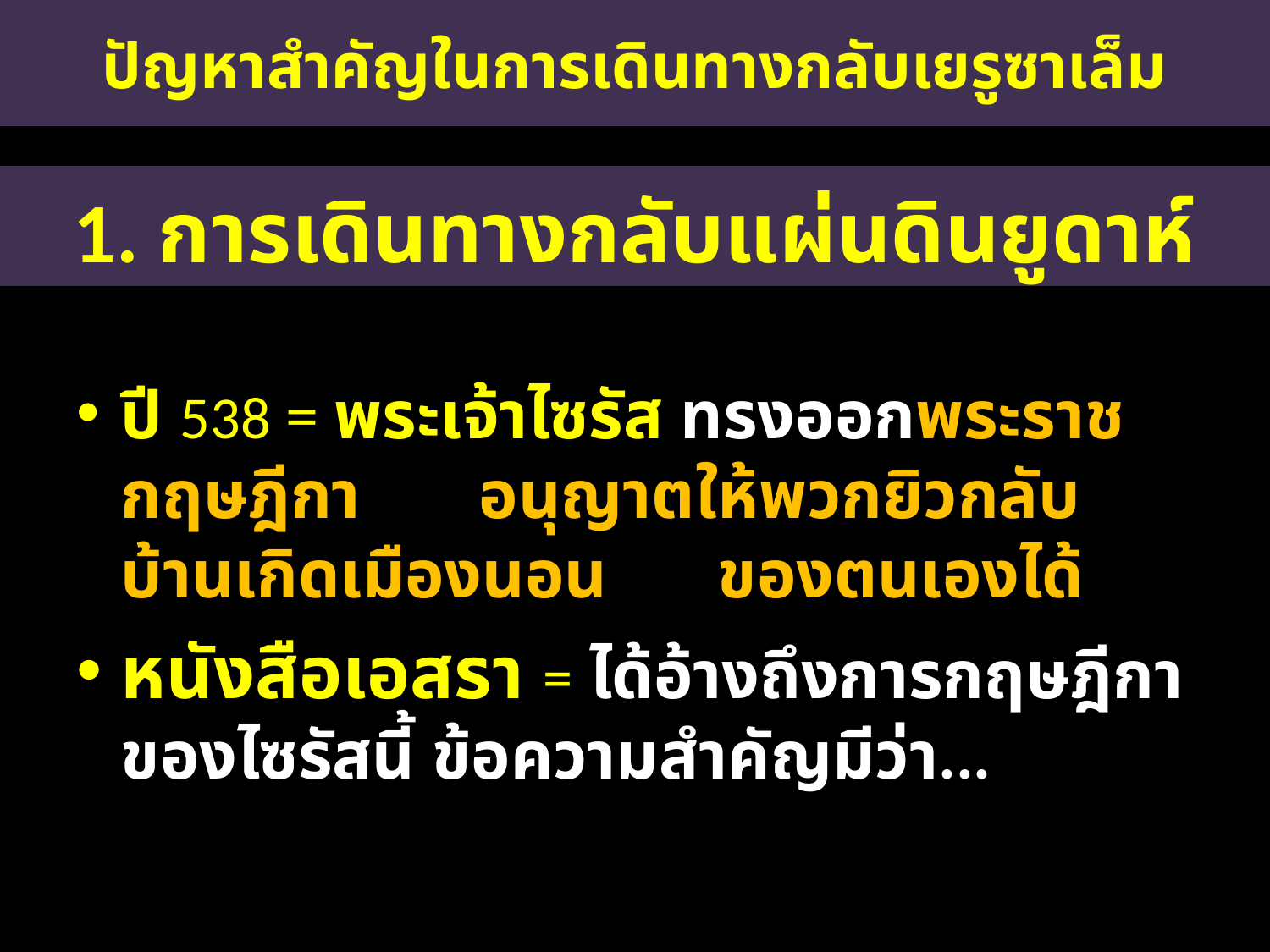

# ปัญหาสำคัญในการเดินทางกลับเยรูซาเล็ม
1. การเดินทางกลับแผ่นดินยูดาห์
ปี 538 = พระเจ้าไซรัส ทรงออกพระราชกฤษฎีกา		อนุญาตให้พวกยิวกลับบ้านเกิดเมืองนอน		ของตนเองได้
หนังสือเอสรา = ได้อ้างถึงการกฤษฎีกาของไซรัสนี้ ข้อความสำคัญมีว่า...